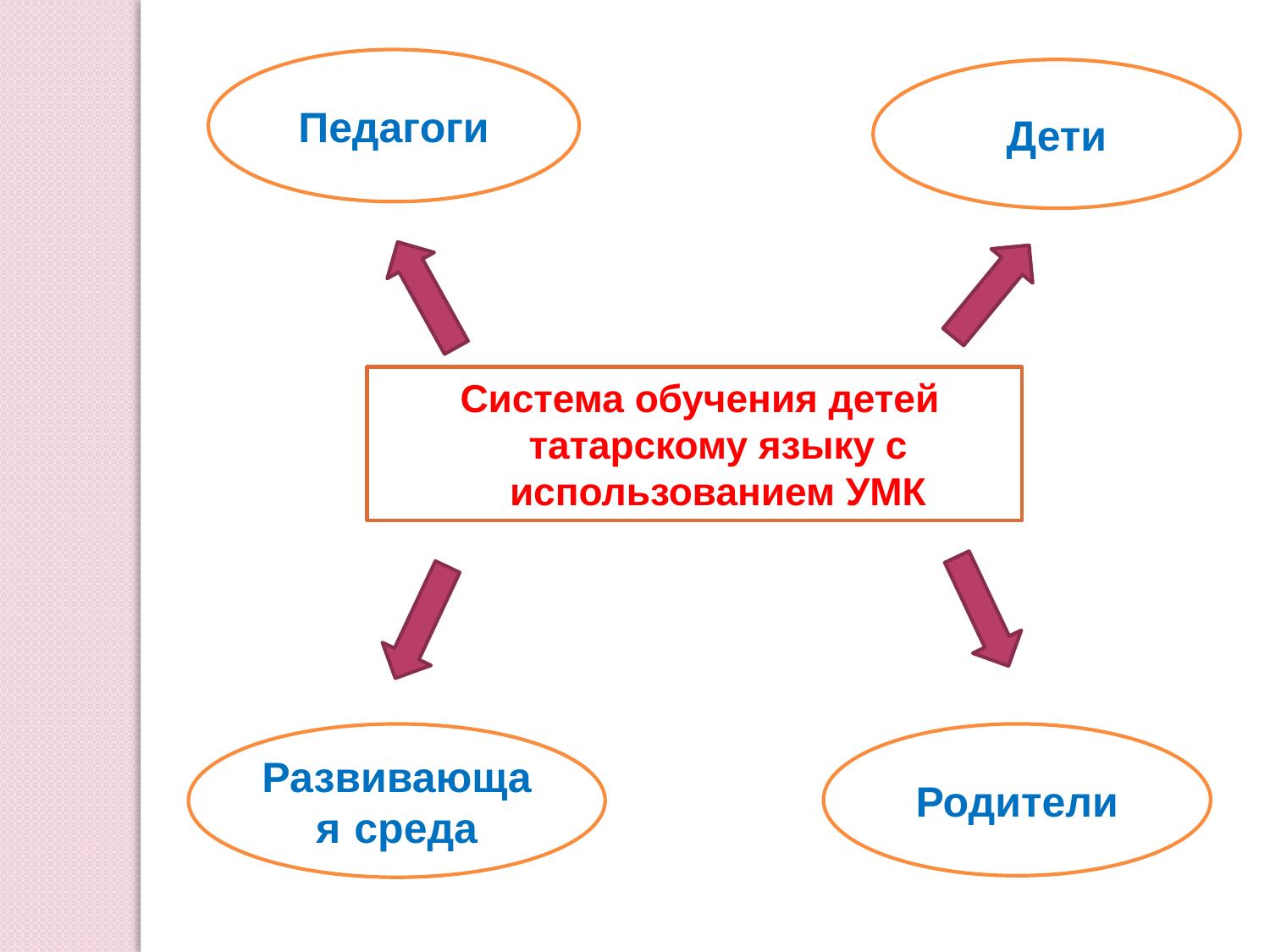

Педагоги
Дети

Система обучения детей татарскому языку с использованием УМК

Развивающая среда
Родители